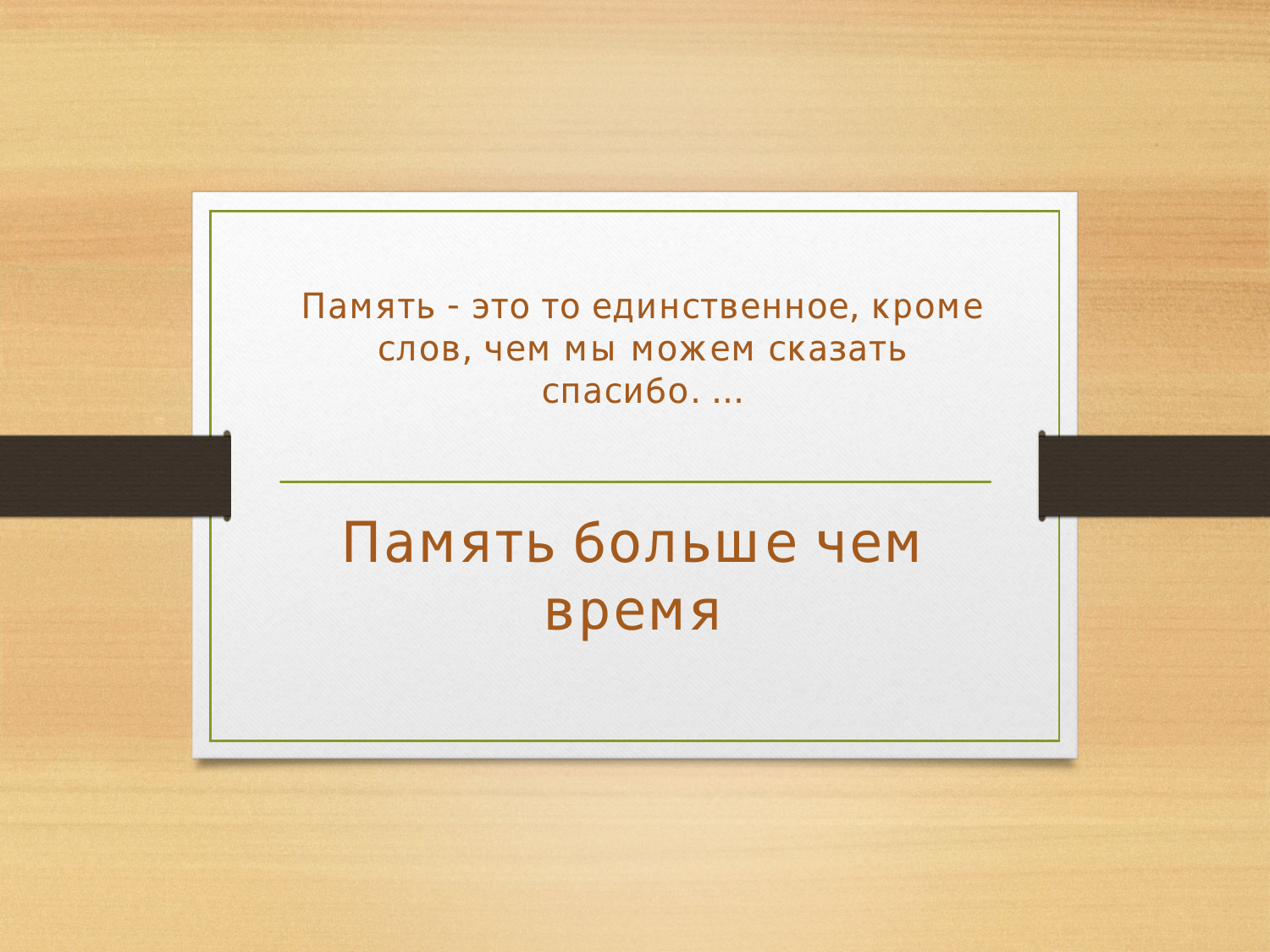

# Память - это то единственное, кроме слов, чем мы можем сказать спасибо. ...
Память больше чем время